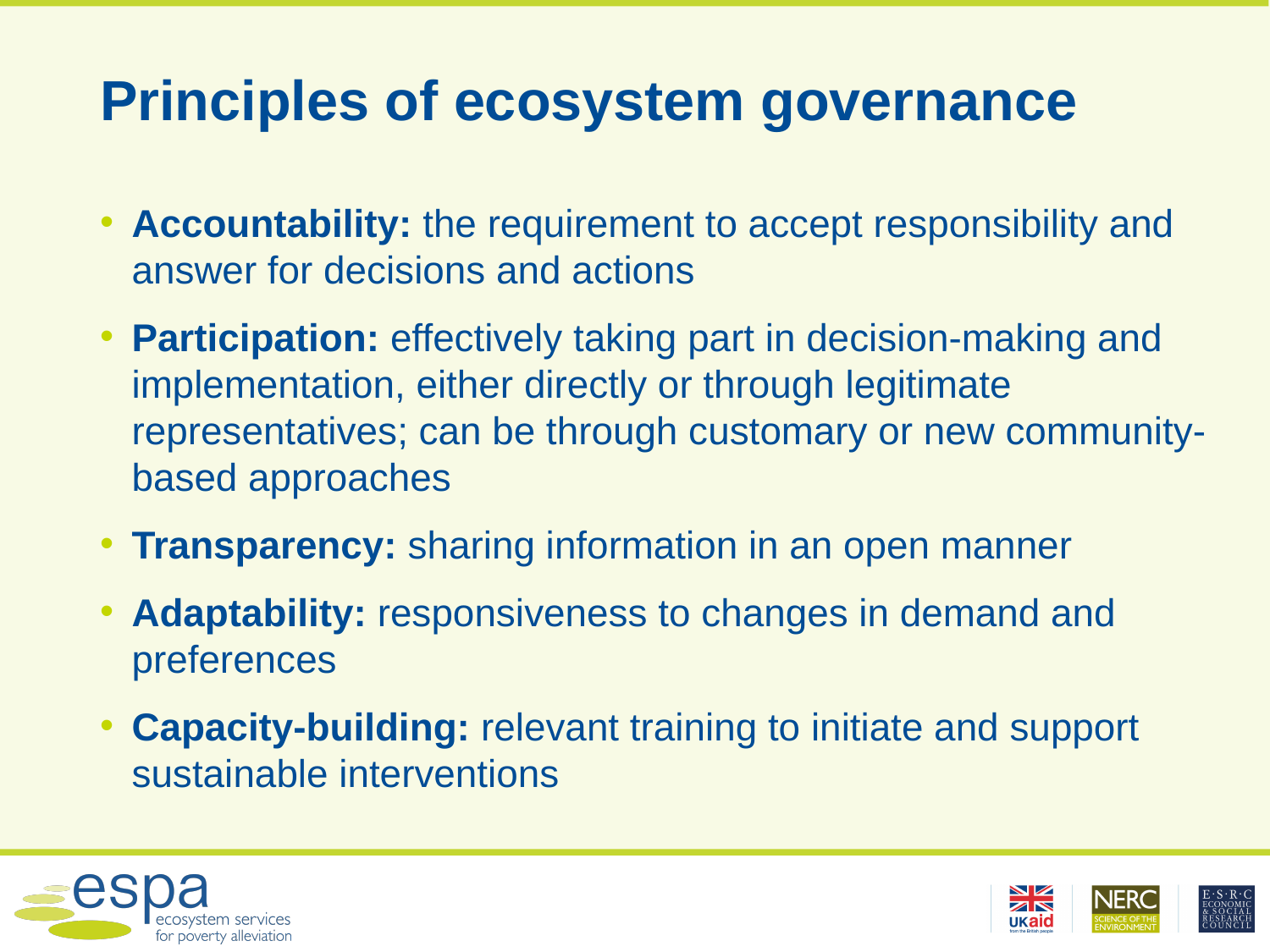

# Principles of ecosystem governance
Accountability: the requirement to accept responsibility and answer for decisions and actions
Participation: effectively taking part in decision-making and implementation, either directly or through legitimate representatives; can be through customary or new community-based approaches
Transparency: sharing information in an open manner
Adaptability: responsiveness to changes in demand and preferences
Capacity-building: relevant training to initiate and support sustainable interventions